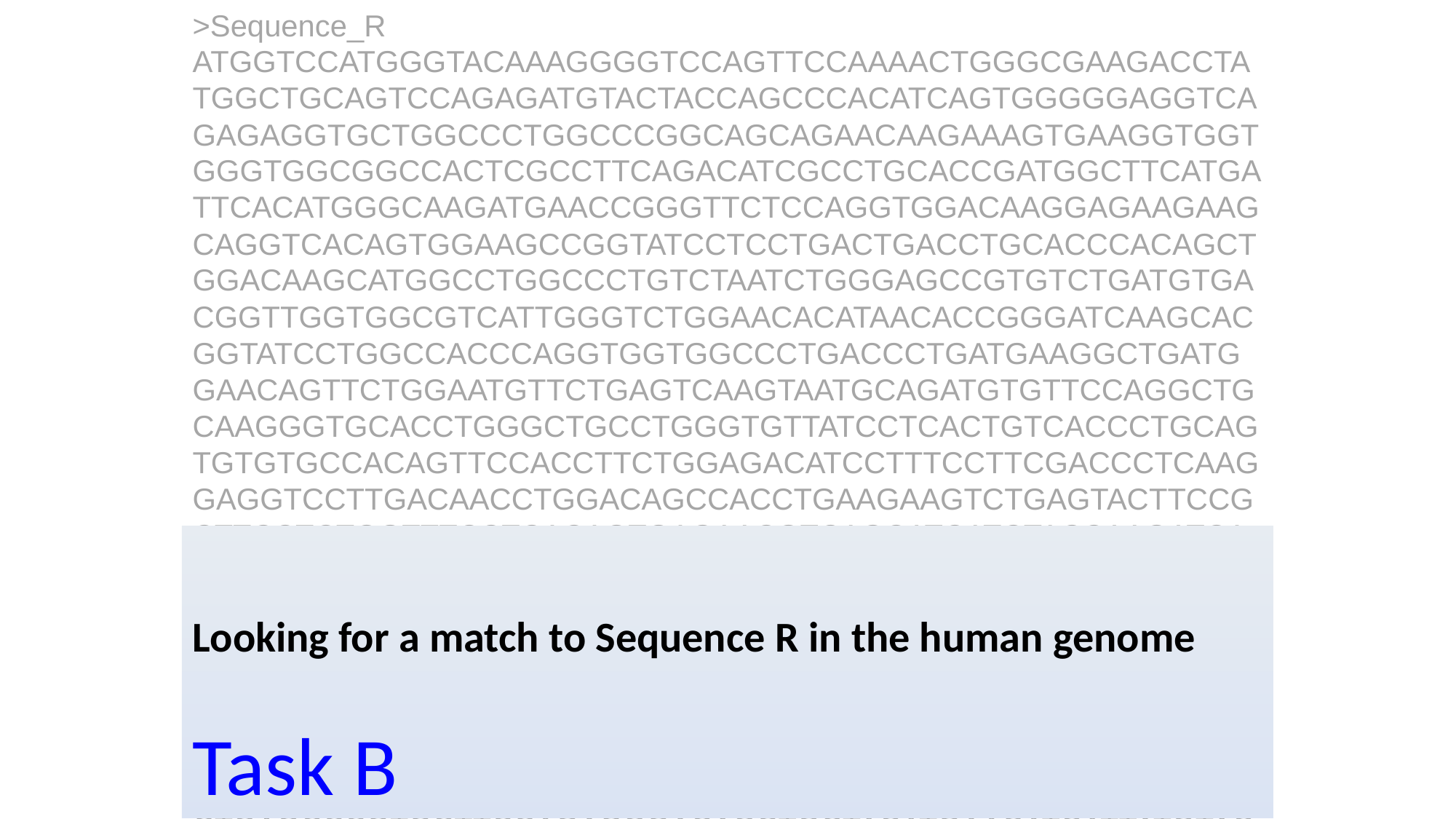

>Sequence_R
ATGGTCCATGGGTACAAAGGGGTCCAGTTCCAAAACTGGGCGAAGACCTATGGCTGCAGTCCAGAGATGTACTACCAGCCCACATCAGTGGGGGAGGTCAGAGAGGTGCTGGCCCTGGCCCGGCAGCAGAACAAGAAAGTGAAGGTGGTGGGTGGCGGCCACTCGCCTTCAGACATCGCCTGCACCGATGGCTTCATGATTCACATGGGCAAGATGAACCGGGTTCTCCAGGTGGACAAGGAGAAGAAGCAGGTCACAGTGGAAGCCGGTATCCTCCTGACTGACCTGCACCCACAGCTGGACAAGCATGGCCTGGCCCTGTCTAATCTGGGAGCCGTGTCTGATGTGACGGTTGGTGGCGTCATTGGGTCTGGAACACATAACACCGGGATCAAGCACGGTATCCTGGCCACCCAGGTGGTGGCCCTGACCCTGATGAAGGCTGATGGAACAGTTCTGGAATGTTCTGAGTCAAGTAATGCAGATGTGTTCCAGGCTGCAAGGGTGCACCTGGGCTGCCTGGGTGTTATCCTCACTGTCACCCTGCAGTGTGTGCCACAGTTCCACCTTCTGGAGACATCCTTTCCTTCGACCCTCAAGGAGGTCCTTGACAACCTGGACAGCCACCTGAAGAAGTCTGAGTACTTCCGCTTCCTCTGGTTTCCTCACAGTGAGAACGTCAGCATCATCTACCAAGATCACACCAACAAGGAGCCCTCCTCTGCATCTAACTGGTTTTGGGACTATGCCATTGGGTTCTACCTCCTGGAATTCTTGCTCTGGACCAGCACCTACCTGCCACGCCTCGTGGGCTGGATCAACCGCTTCTTCTTCTGGCTGCTGTTCAACTGCAAGAAGGAGAGCAGCAACCTCAGCCACAAGATCTTCTCCTACGAGTGTCGCTTCAAGCAGCATGTCCAAGACTGGGCCATCCCCAGGGAGAAGACCAAGGAGGCCCTGCTGGAGCTAAAGGCCATGCTGGAGGCCCACCCCAAGGTGGTAGCCCACTACCCCGTGGAGGTGCGCTTCACCCGAGGTGATGACATCCTGCTGAGCCCGTGCTTCCAGAGGGACAGCTGCTACATGAACATCATTATGTACAGGCCCTATGGGAAGGATGTGCCTCGGTTGGATTACTGGCTGGCCTATGAGACCATCATGAAGAAGTTTGGAGGCAGGCCCCACTGGGCAAAGGCCCACAATTGCACCAGGAAGGACTTTGAGAAAATGTACCCCGCCTTTCACAAGTTCTGTGACATCCGCGAGAAGCTGGACCCCACTGGAATGTTCTTGAATTCGTACCTGGAAAAGGTTTTCTACTAA
# Task B
Looking for a match to Sequence R in the human genome